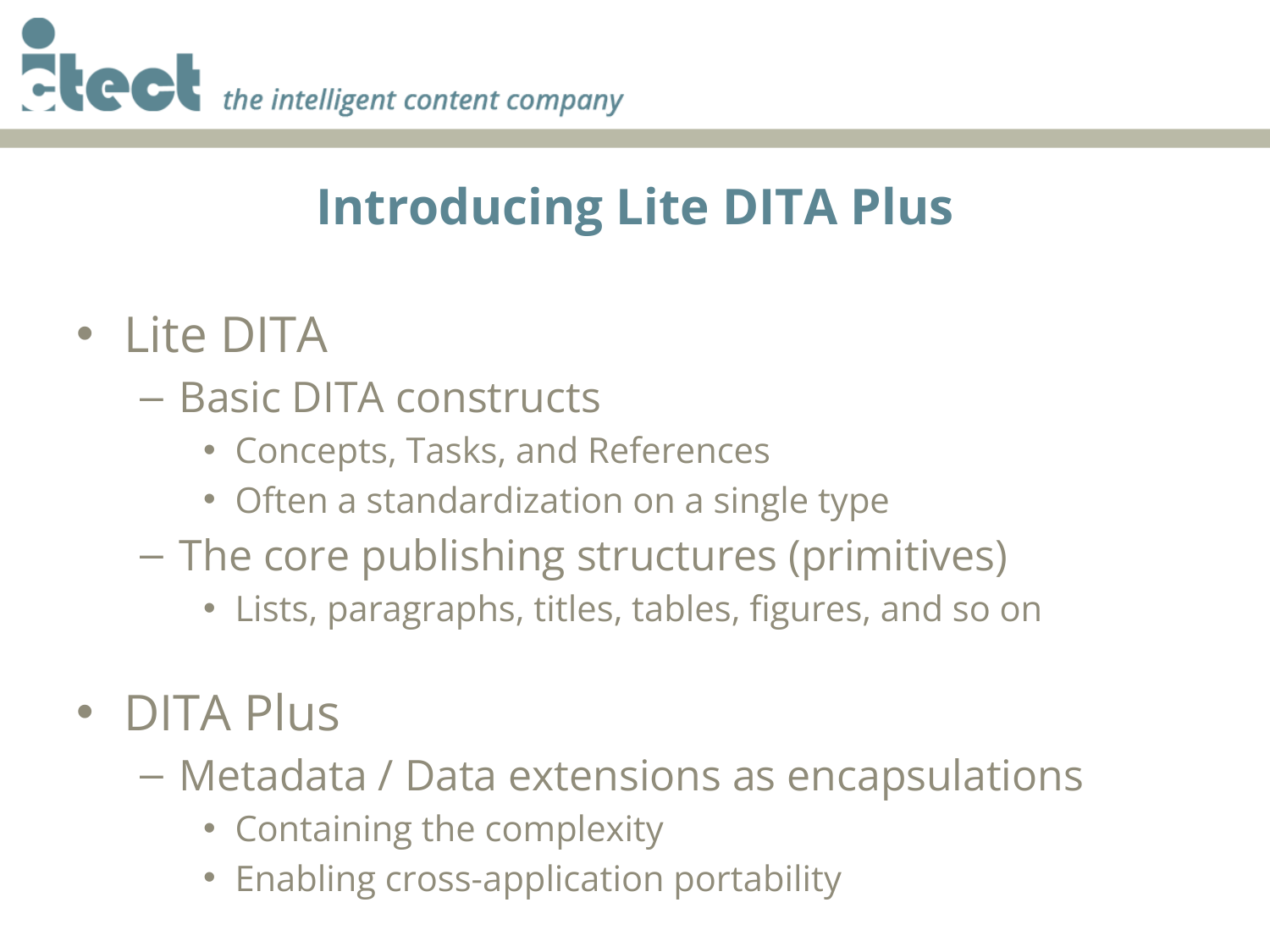

# Introducing Lite DITA Plus
Lite DITA
Basic DITA constructs
Concepts, Tasks, and References
Often a standardization on a single type
The core publishing structures (primitives)
Lists, paragraphs, titles, tables, figures, and so on
DITA Plus
Metadata / Data extensions as encapsulations
Containing the complexity
Enabling cross-application portability